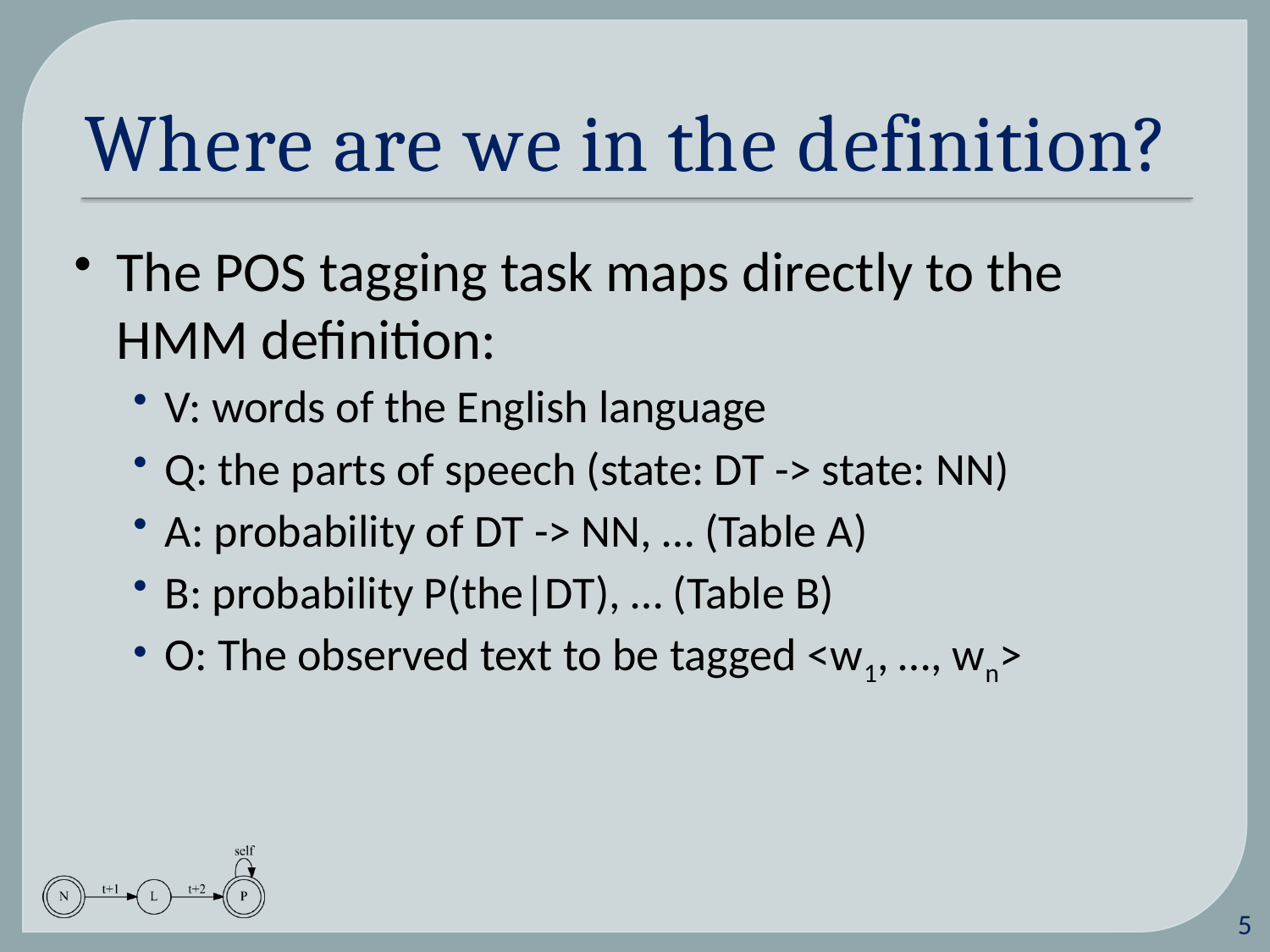

# Where are we in the definition?
The POS tagging task maps directly to the HMM definition:
V: words of the English language
Q: the parts of speech (state: DT -> state: NN)
A: probability of DT -> NN, … (Table A)
B: probability P(the|DT), … (Table B)
O: The observed text to be tagged <w1, …, wn>
5